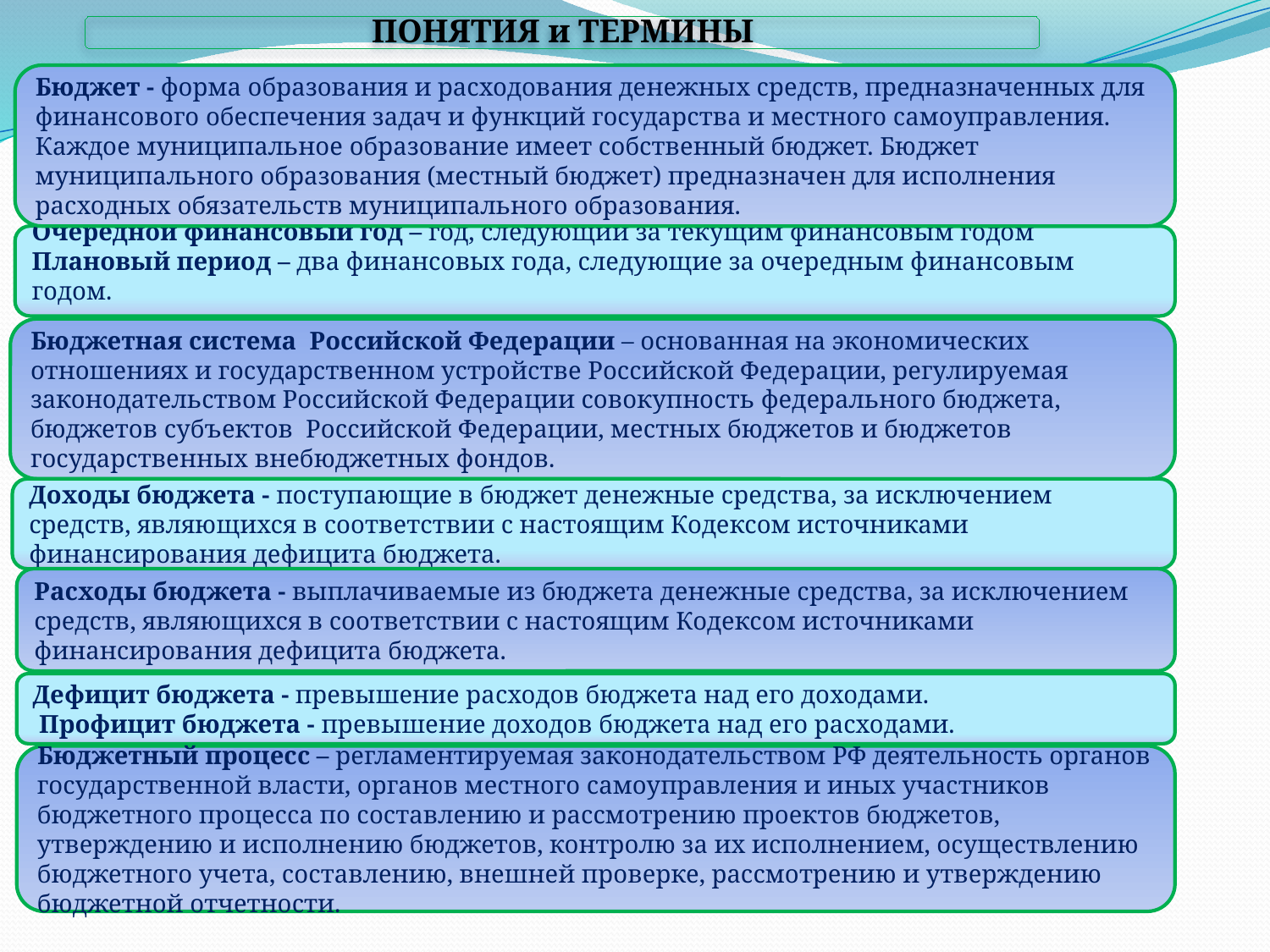

ПОНЯТИЯ и ТЕРМИНЫ
Бюджет - форма образования и расходования денежных средств, предназначенных для финансового обеспечения задач и функций государства и местного самоуправления. Каждое муниципальное образование имеет собственный бюджет. Бюджет муниципального образования (местный бюджет) предназначен для исполнения расходных обязательств муниципального образования.

Очередной финансовый год – год, следующий за текущим финансовым годом
Плановый период – два финансовых года, следующие за очередным финансовым годом.
.

Бюджетная система  Российской Федерации – основанная на экономических отношениях и государственном устройстве Российской Федерации, регулируемая законодательством Российской Федерации совокупность федерального бюджета, бюджетов субъектов  Российской Федерации, местных бюджетов и бюджетов государственных внебюджетных фондов.
Доходы бюджета - поступающие в бюджет денежные средства, за исключением средств, являющихся в соответствии с настоящим Кодексом источниками финансирования дефицита бюджета.
Расходы бюджета - выплачиваемые из бюджета денежные средства, за исключением средств, являющихся в соответствии с настоящим Кодексом источниками финансирования дефицита бюджета.

Дефицит бюджета - превышение расходов бюджета над его доходами.
 Профицит бюджета - превышение доходов бюджета над его расходами.

Бюджетный процесс – регламентируемая законодательством РФ деятельность органов государственной власти, органов местного самоуправления и иных участников бюджетного процесса по составлению и рассмотрению проектов бюджетов, утверждению и исполнению бюджетов, контролю за их исполнением, осуществлению бюджетного учета, составлению, внешней проверке, рассмотрению и утверждению бюджетной отчетности.